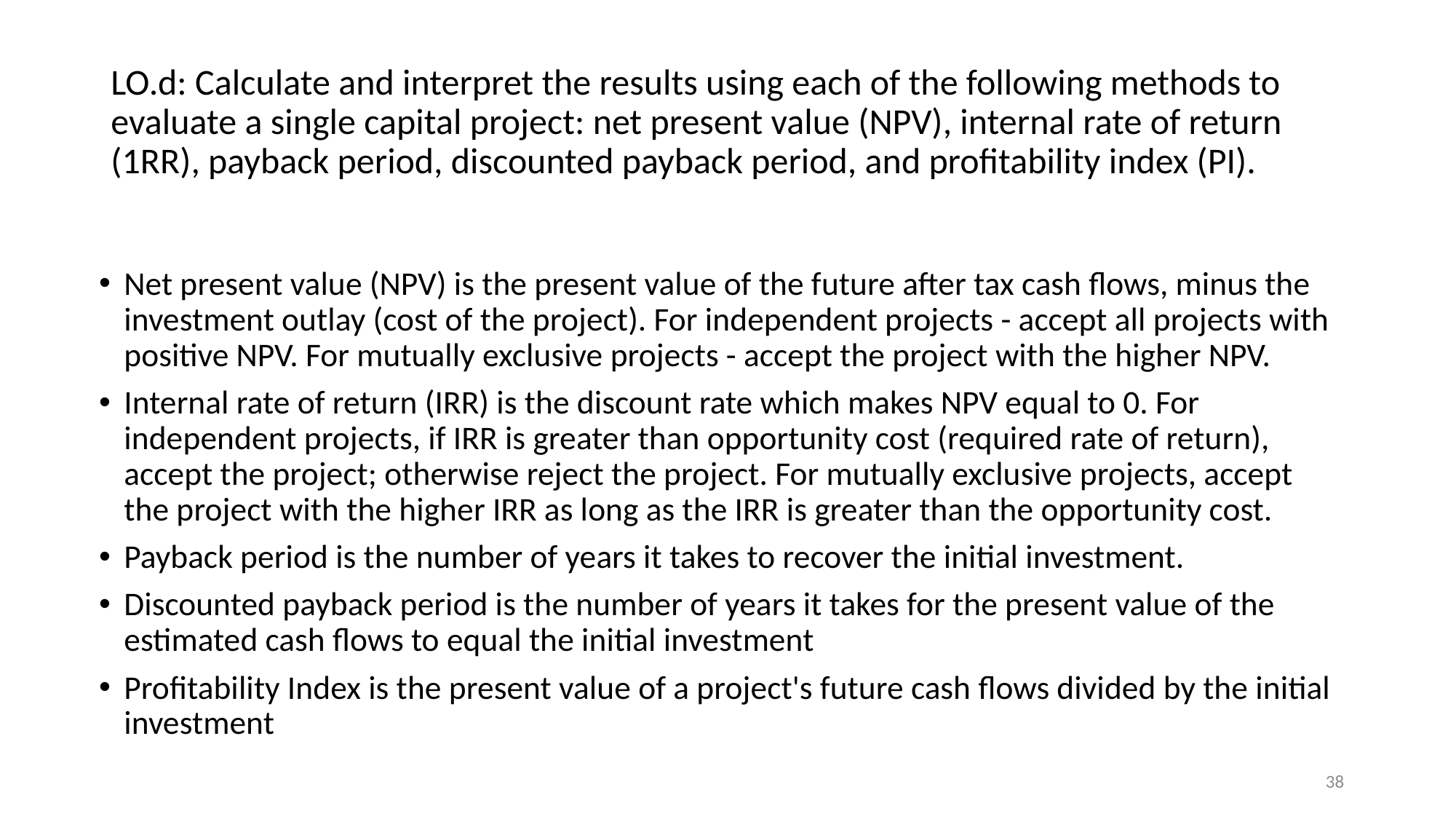

# LO.d: Calculate and interpret the results using each of the following methods to evaluate a single capital project: net present value (NPV), internal rate of return (1RR), payback period, discounted payback period, and profitability index (PI).
Net present value (NPV) is the present value of the future after tax cash flows, minus the investment outlay (cost of the project). For independent projects - accept all projects with positive NPV. For mutually exclusive projects - accept the project with the higher NPV.
Internal rate of return (IRR) is the discount rate which makes NPV equal to 0. For independent projects, if IRR is greater than opportunity cost (required rate of return), accept the project; otherwise reject the project. For mutually exclusive projects, accept the project with the higher IRR as long as the IRR is greater than the opportunity cost.
Payback period is the number of years it takes to recover the initial investment.
Discounted payback period is the number of years it takes for the present value of the estimated cash flows to equal the initial investment
Profitability Index is the present value of a project's future cash flows divided by the initial investment
38